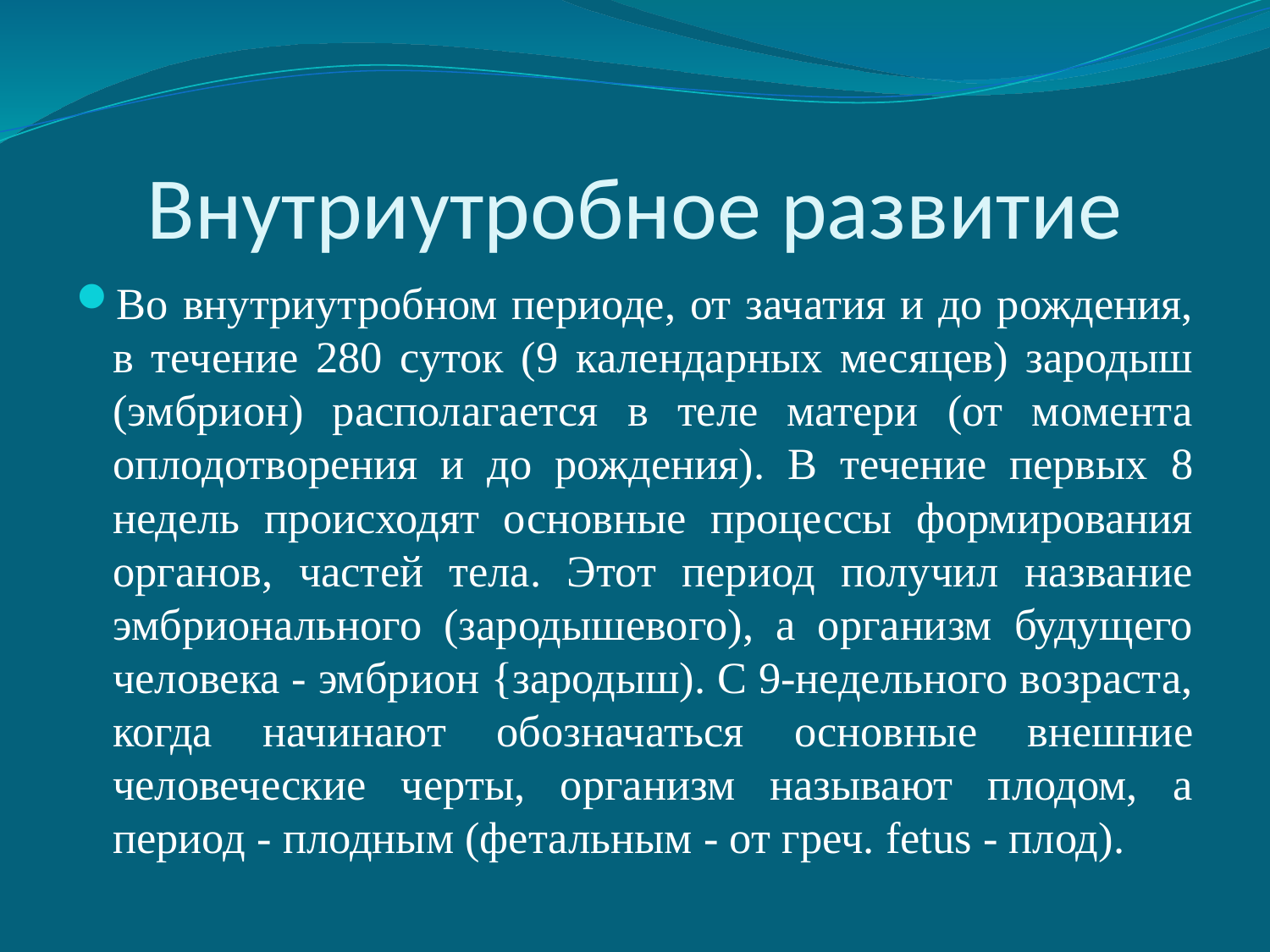

# Внутриутробное развитие
Во внутриутробном периоде, от зачатия и до рождения, в течение 280 суток (9 календарных месяцев) зародыш (эмбрион) располагается в теле матери (от момента оплодотворения и до рождения). В течение первых 8 недель происходят основные процессы формирования органов, частей тела. Этот период получил название эмбрионального (зародышевого), а организм будущего человека - эмбрион {зародыш). С 9-недельного возраста, когда начинают обозначаться основные внешние человеческие черты, организм называют плодом, а период - плодным (фетальным - от греч. fetus - плод).